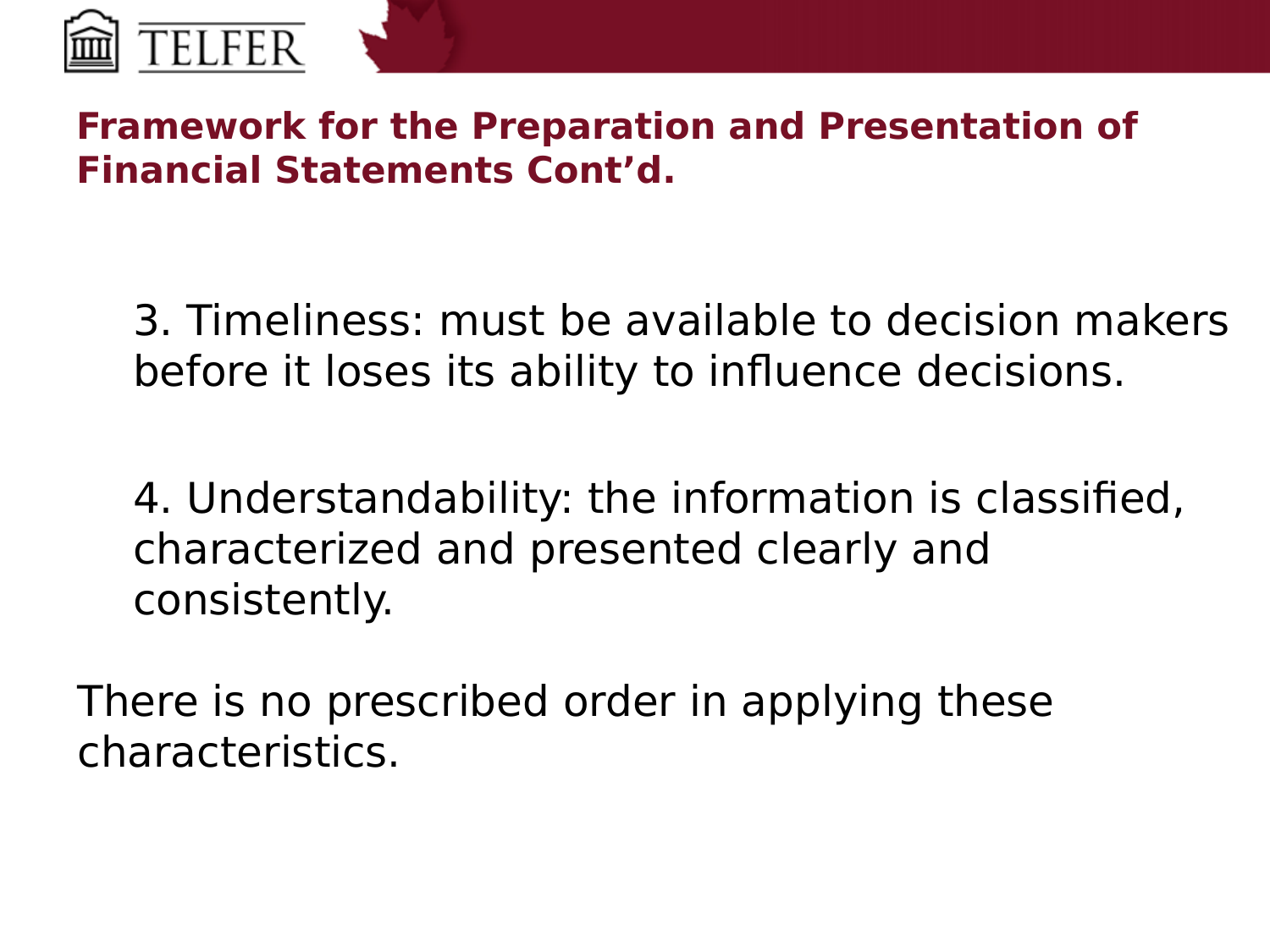

# Framework for the Preparation and Presentation of Financial Statements Cont’d.

3. Timeliness: must be available to decision makers before it loses its ability to influence decisions.

4. Understandability: the information is classified, characterized and presented clearly and consistently.

There is no prescribed order in applying these characteristics.